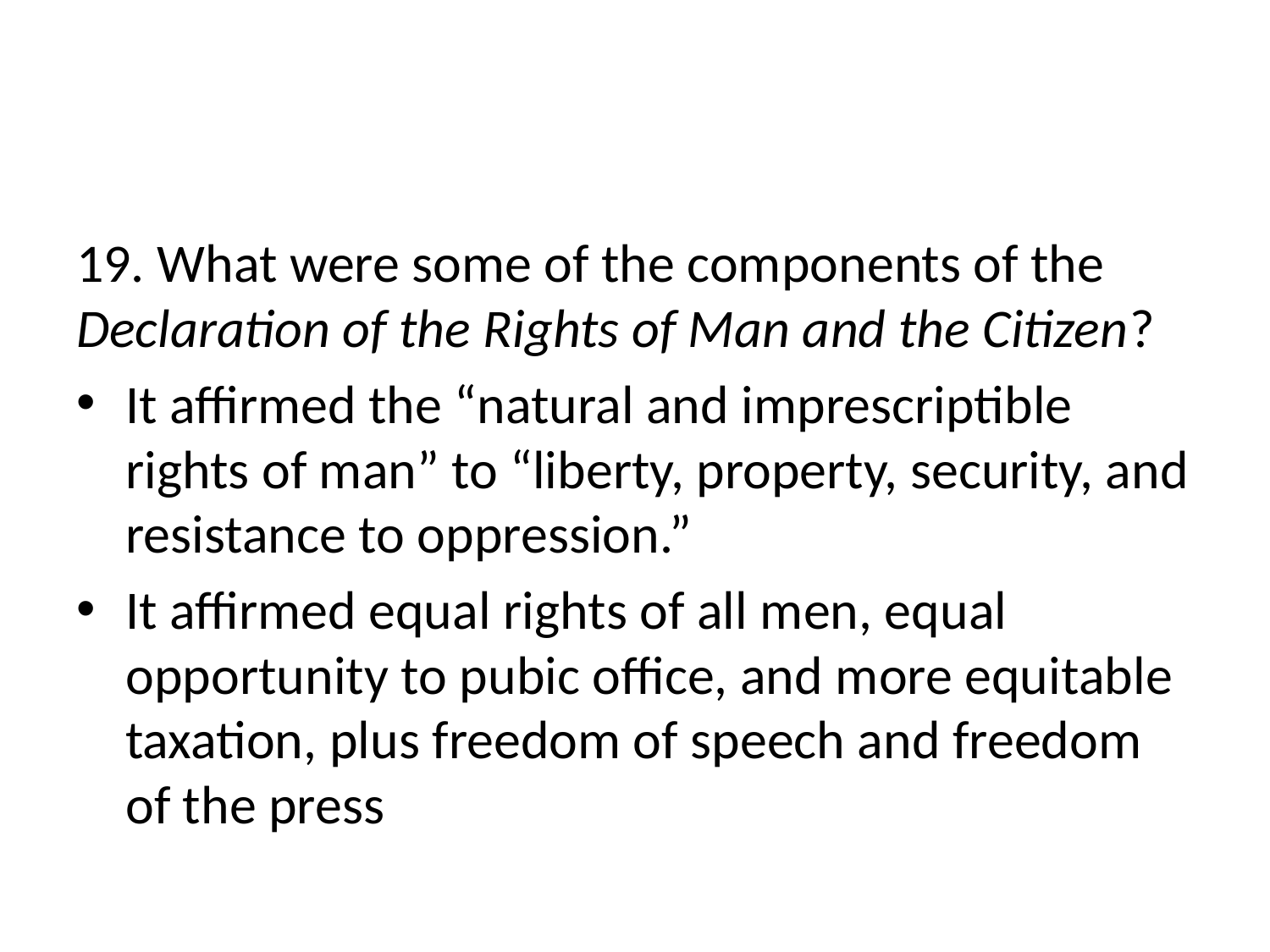

#
19. What were some of the components of the Declaration of the Rights of Man and the Citizen?
It affirmed the “natural and imprescriptible rights of man” to “liberty, property, security, and resistance to oppression.”
It affirmed equal rights of all men, equal opportunity to pubic office, and more equitable taxation, plus freedom of speech and freedom of the press